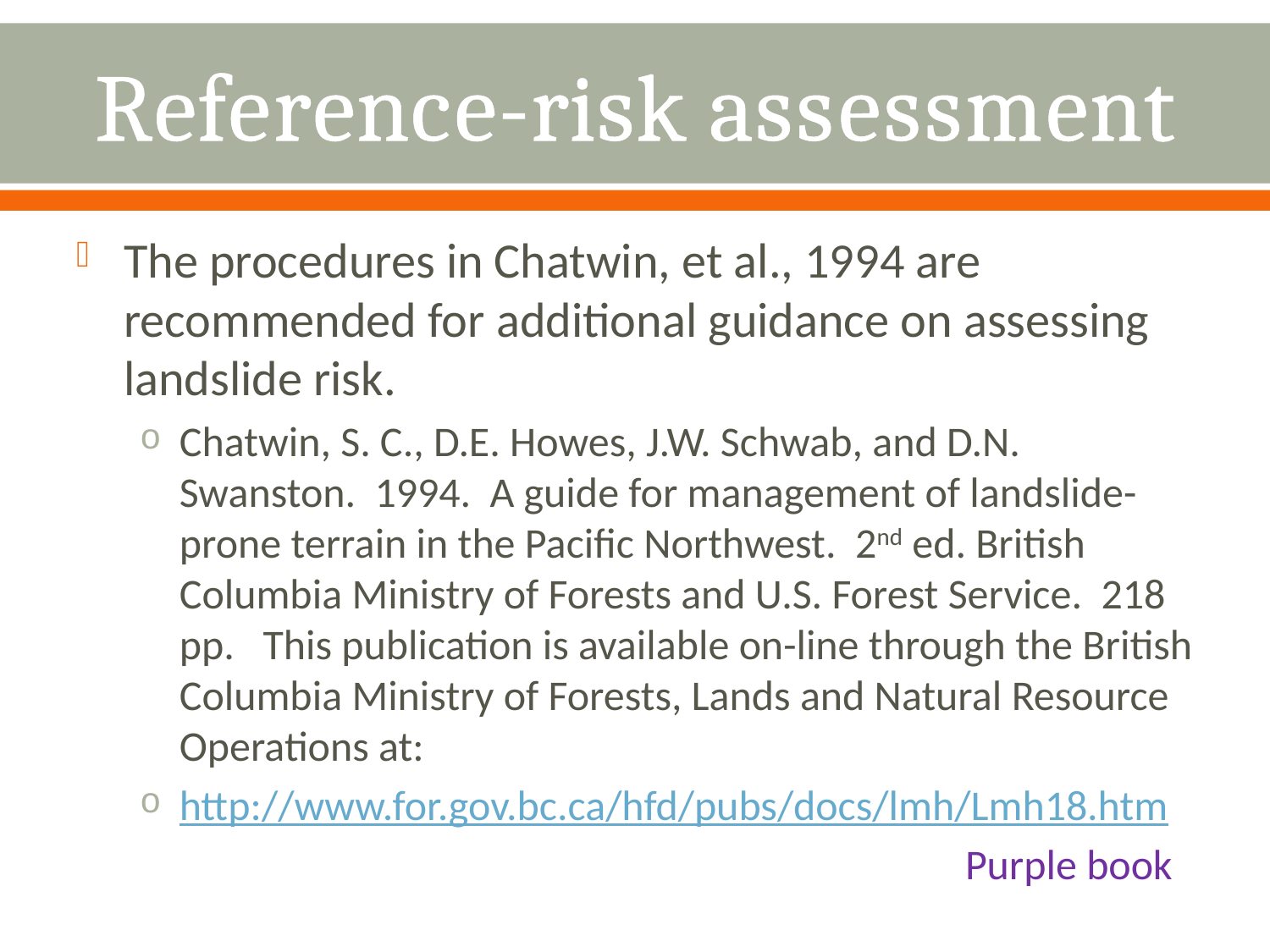

# Reference-risk assessment
The procedures in Chatwin, et al., 1994 are recommended for additional guidance on assessing landslide risk.
Chatwin, S. C., D.E. Howes, J.W. Schwab, and D.N. Swanston.  1994.  A guide for management of landslide-prone terrain in the Pacific Northwest.  2nd ed. British Columbia Ministry of Forests and U.S. Forest Service.  218 pp.   This publication is available on-line through the British Columbia Ministry of Forests, Lands and Natural Resource Operations at:
http://www.for.gov.bc.ca/hfd/pubs/docs/lmh/Lmh18.htm
							Purple book